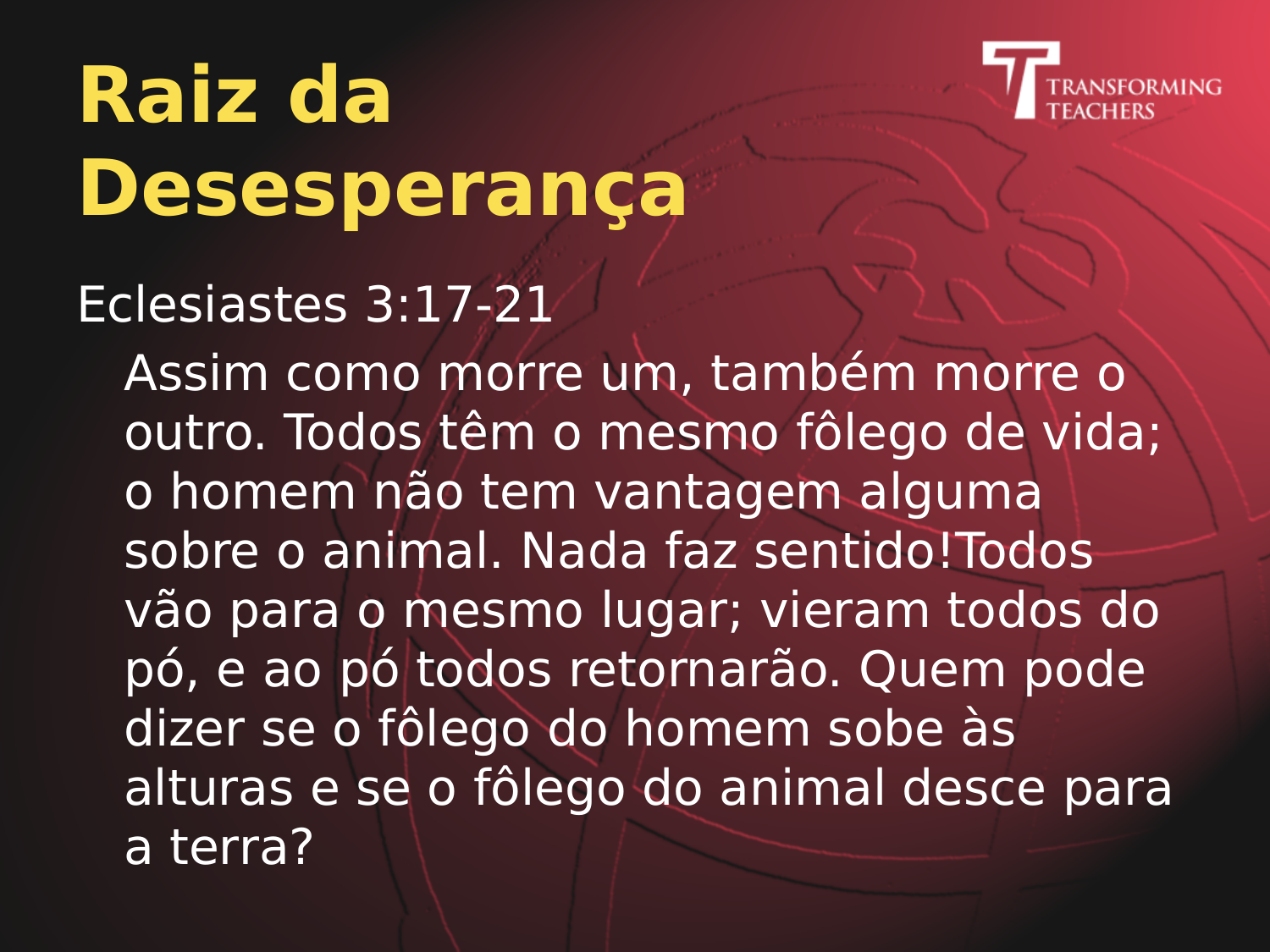

# Raiz da Desesperança
Eclesiastes 3:17-21
	Assim como morre um, também morre o outro. Todos têm o mesmo fôlego de vida; o homem não tem vantagem alguma sobre o animal. Nada faz sentido!Todos vão para o mesmo lugar; vieram todos do pó, e ao pó todos retornarão. Quem pode dizer se o fôlego do homem sobe às alturas e se o fôlego do animal desce para a terra?